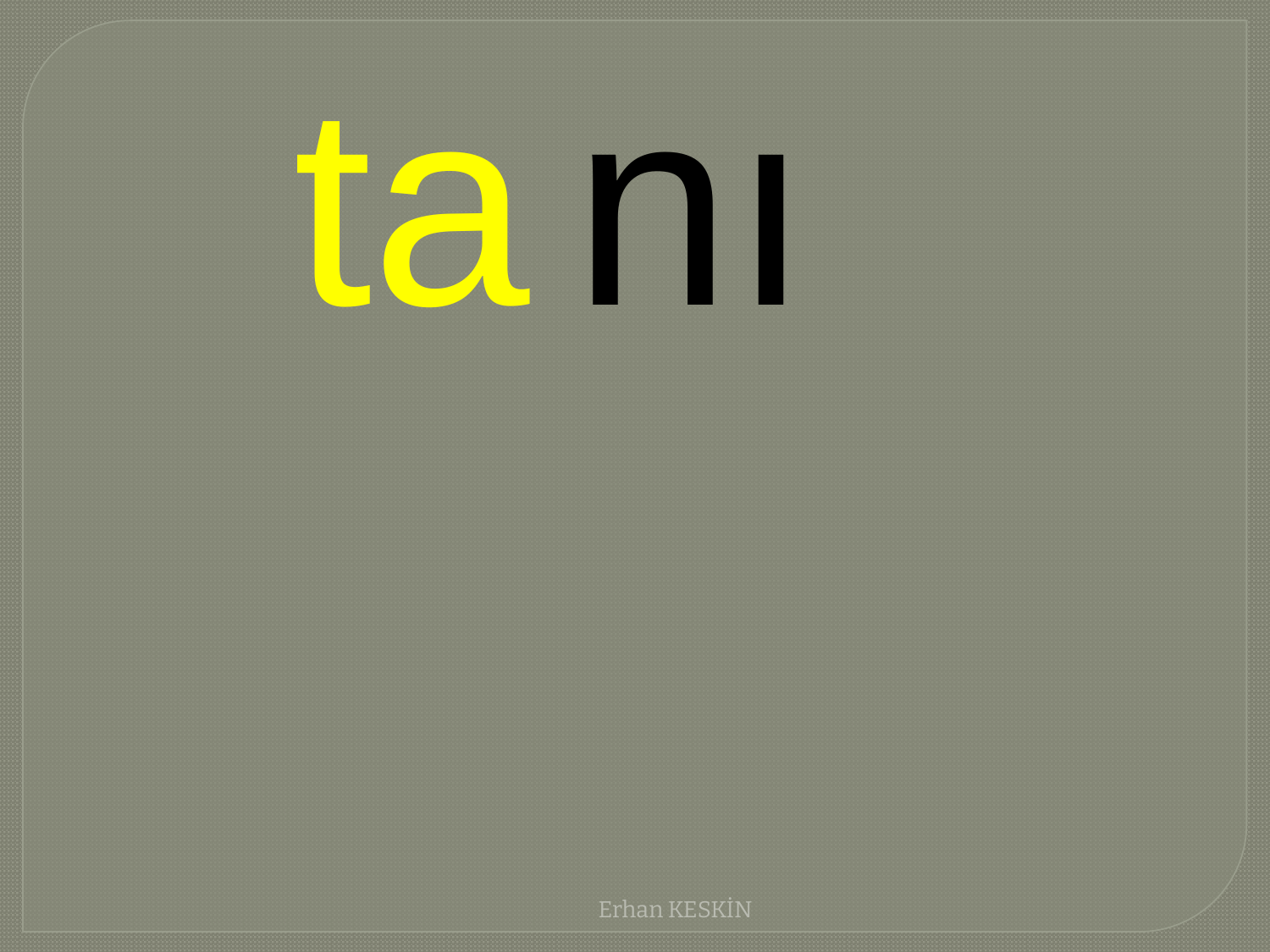

| ta |
| --- |
| nı |
| --- |
Erhan KESKİN